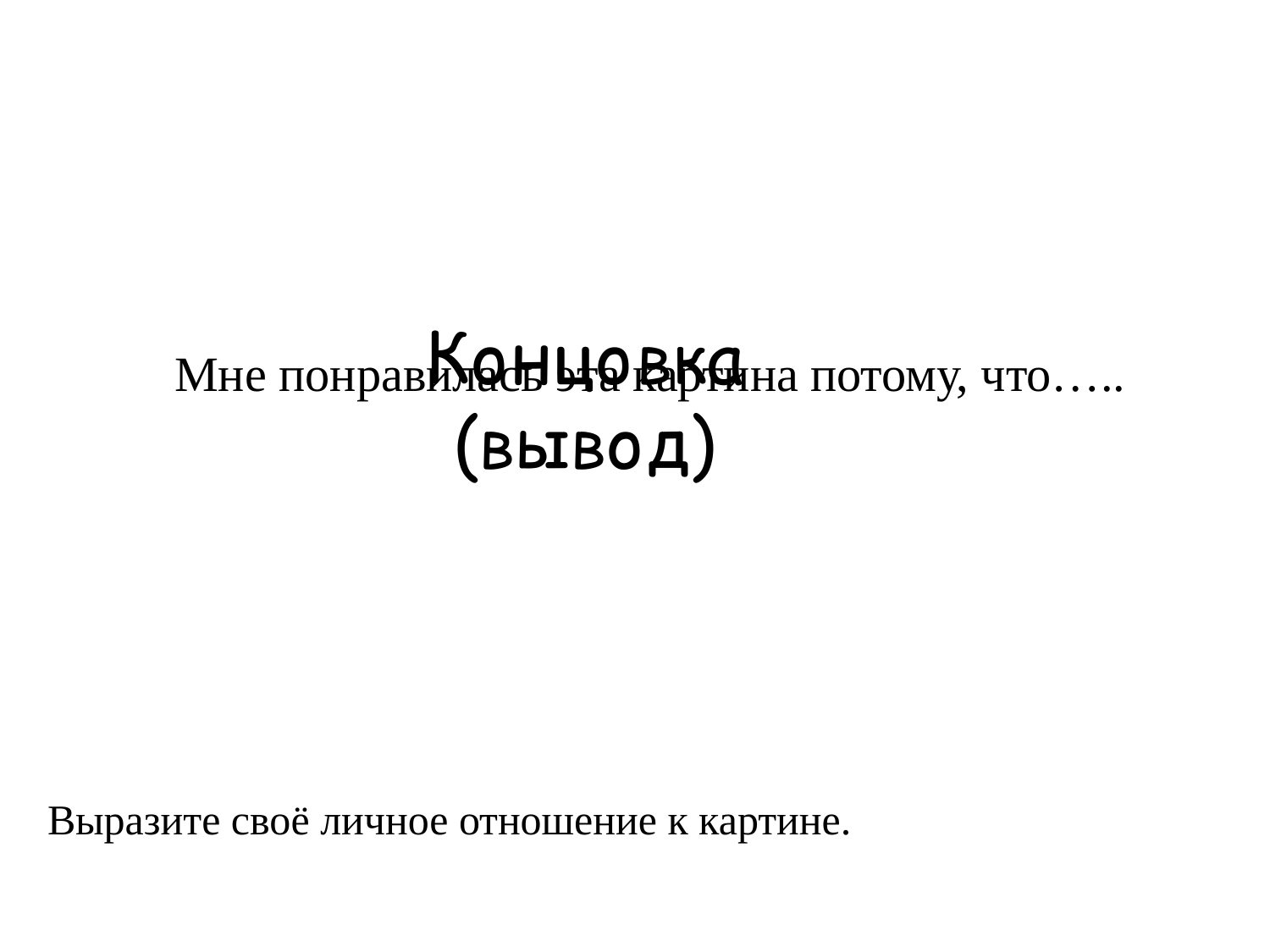

# Концовка (вывод)
	Мне понравилась эта картина потому, что…..
Выразите своё личное отношение к картине.